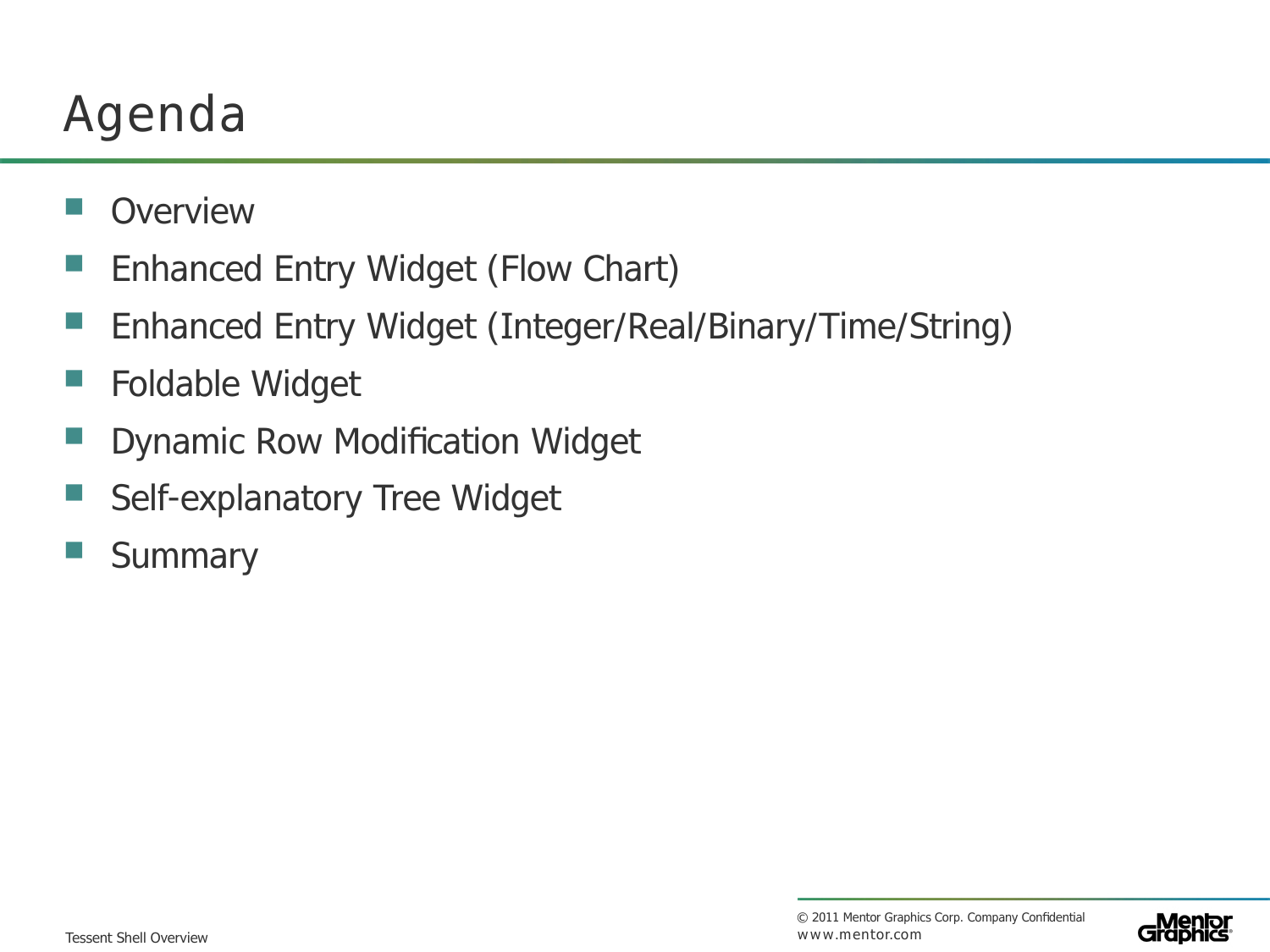

# Agenda
Overview
Enhanced Entry Widget (Flow Chart)
Enhanced Entry Widget (Integer/Real/Binary/Time/String)
Foldable Widget
Dynamic Row Modification Widget
Self-explanatory Tree Widget
Summary

Tessent Shell Overview